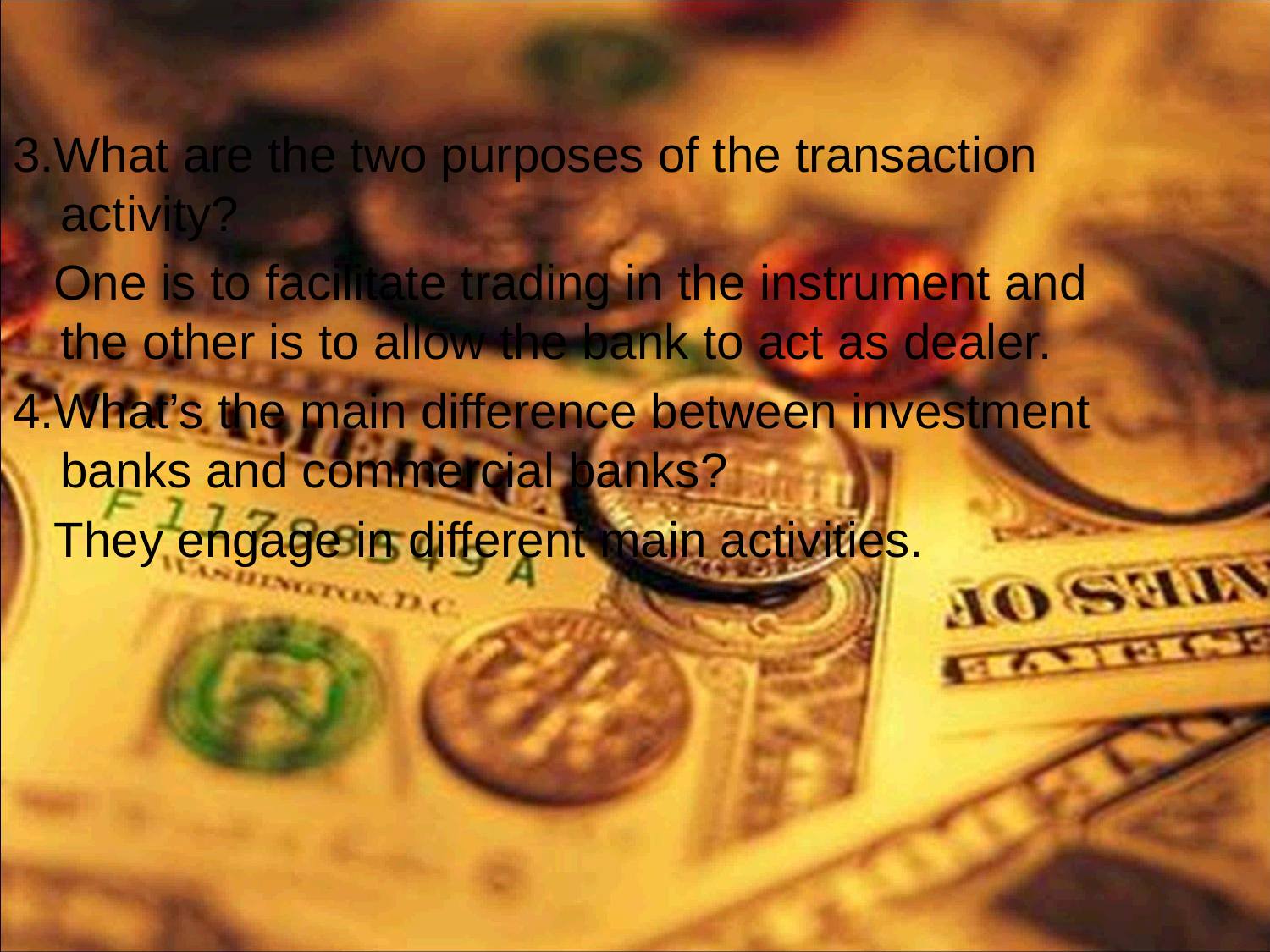

3.What are the two purposes of the transaction activity?
   One is to facilitate trading in the instrument and  the other is to allow the bank to act as dealer.
4.What’s the main difference between investment banks and commercial banks?
   They engage in different main activities.